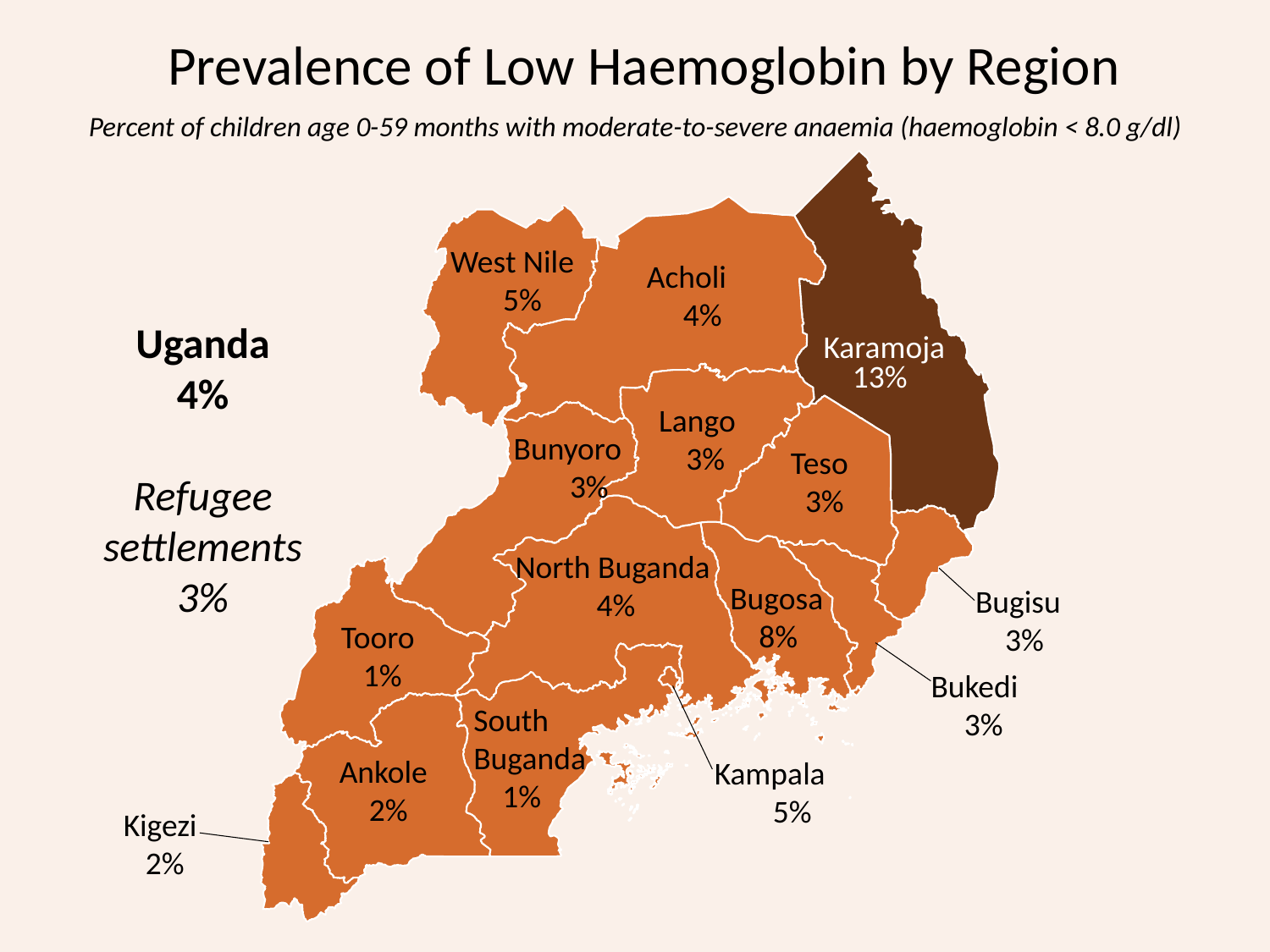

# Prevalence of Low Haemoglobin by Region
       Percent of children age 0-59 months with moderate-to-severe anaemia (haemoglobin < 8.0 g/dl)

West Nile
5%
Acholi
4%
Uganda
4%

Refugee settlements
3%
Karamoja
13%

Lango
3%

Bunyoro       3%
Teso
3%

North Buganda
4%

Bugosa
8%
Bugisu
3%
Tooro
1%

Bukedi
3%

South Buganda
    1%
Ankole
2%
Kampala
5%

Kigezi
2%